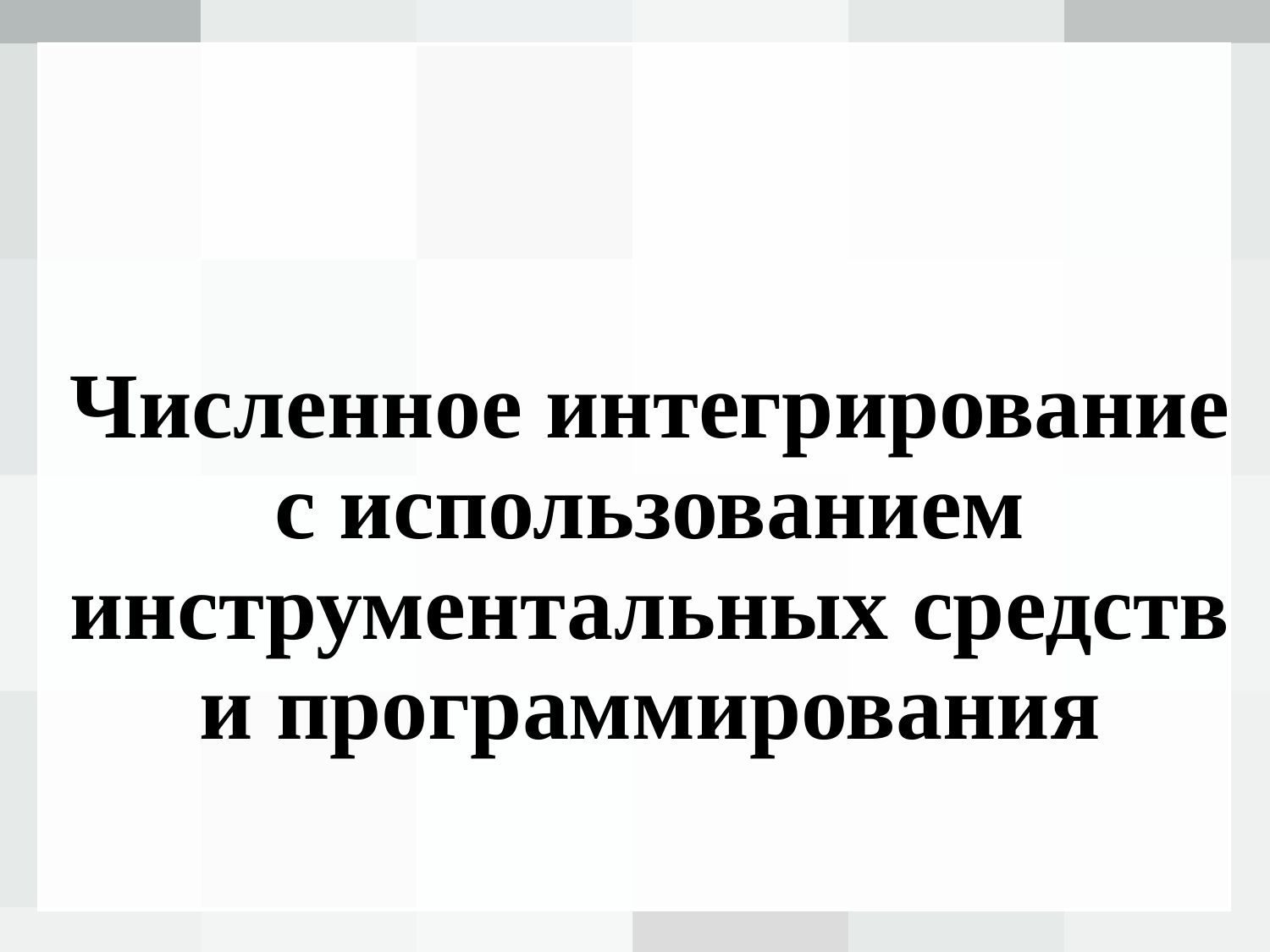

# Численное интегрирование с использованием инструментальных средств и программирования